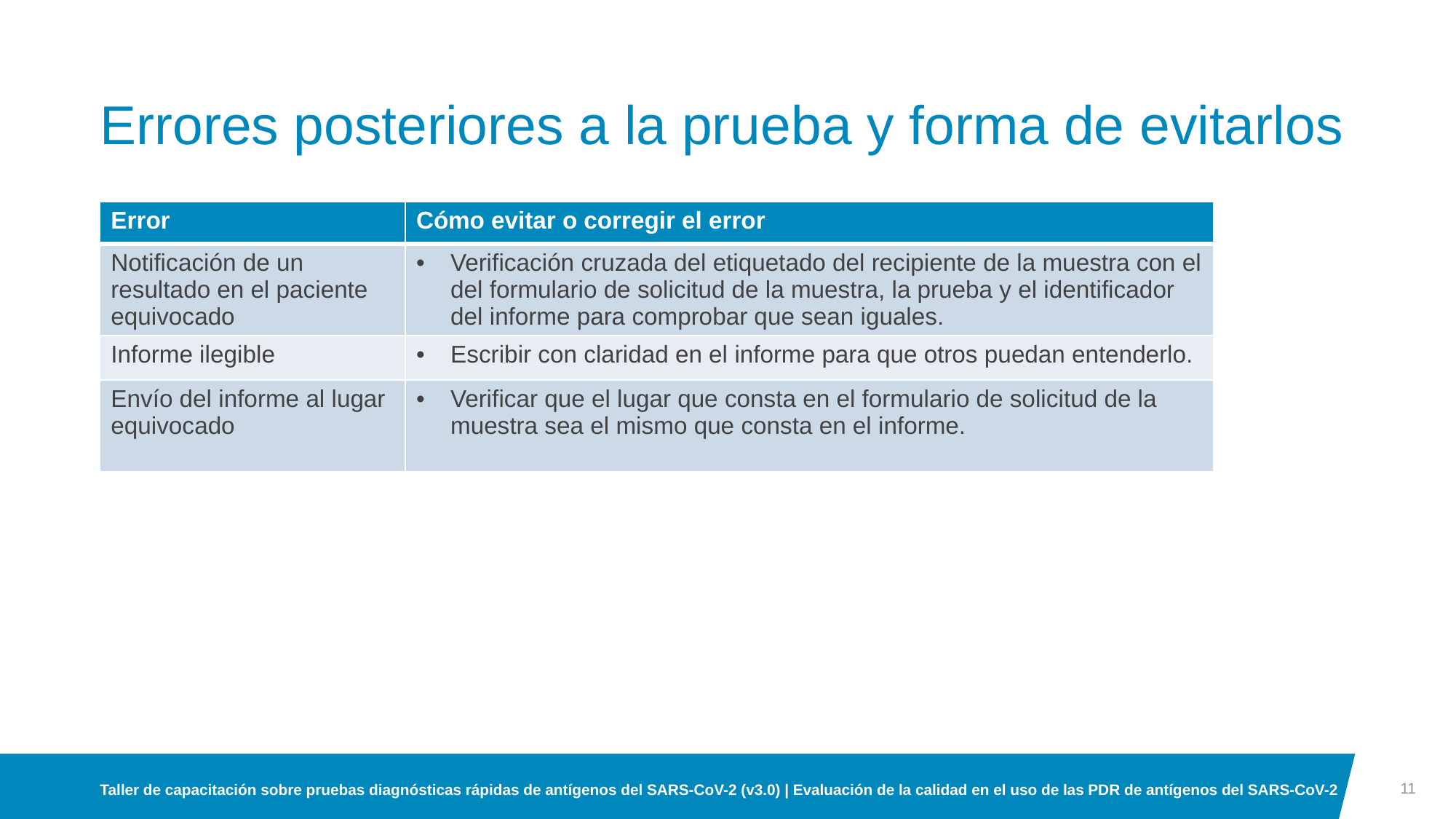

# Errores posteriores a la prueba y forma de evitarlos
| Error | Cómo evitar o corregir el error |
| --- | --- |
| Notificación de un resultado en el paciente equivocado | Verificación cruzada del etiquetado del recipiente de la muestra con el del formulario de solicitud de la muestra, la prueba y el identificador del informe para comprobar que sean iguales. |
| Informe ilegible | Escribir con claridad en el informe para que otros puedan entenderlo. |
| Envío del informe al lugar equivocado | Verificar que el lugar que consta en el formulario de solicitud de la muestra sea el mismo que consta en el informe. |
11
Taller de capacitación sobre pruebas diagnósticas rápidas de antígenos del SARS-CoV-2 (v3.0) | Evaluación de la calidad en el uso de las PDR de antígenos del SARS-CoV-2